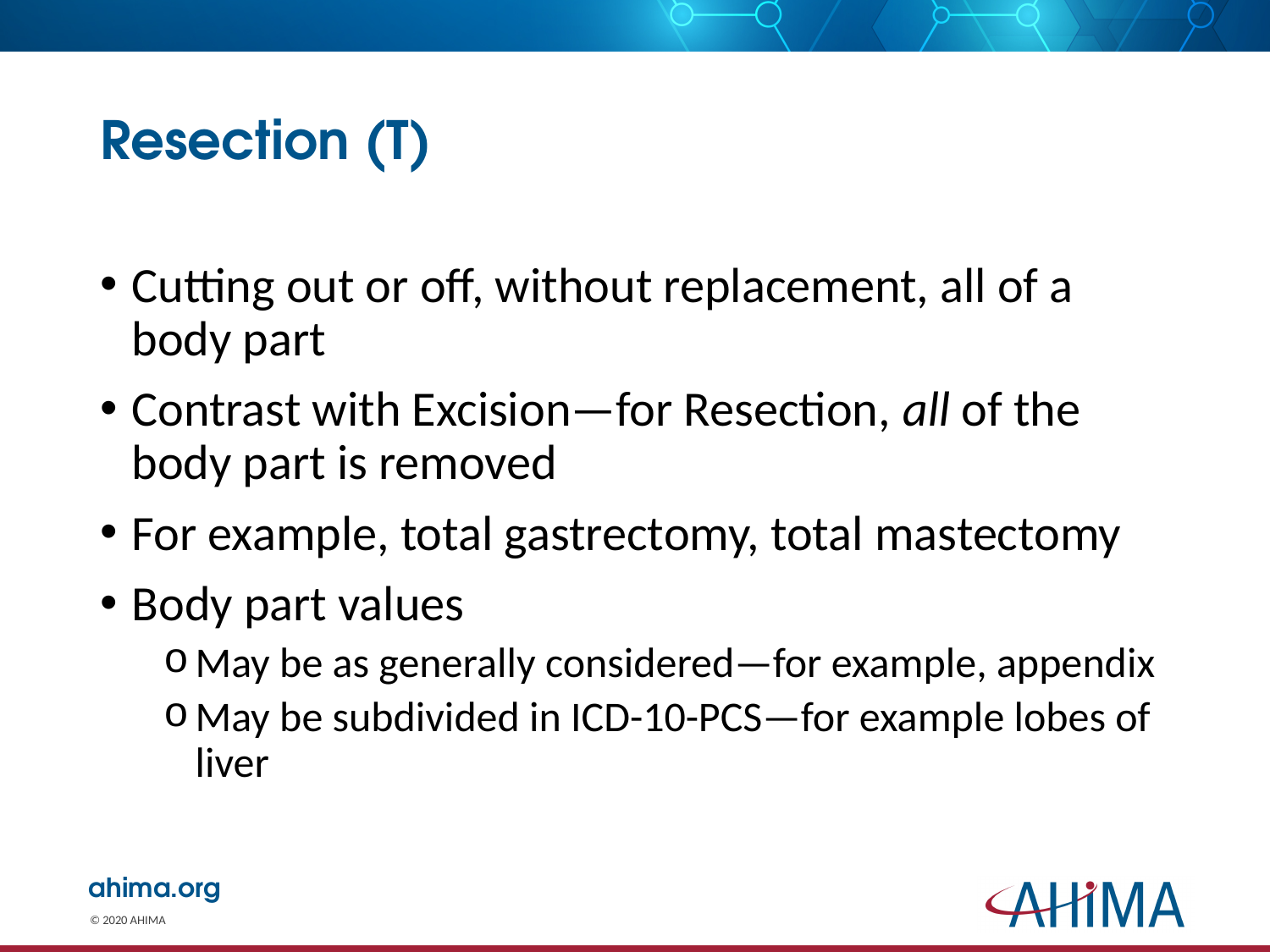

# Resection (T)
Cutting out or off, without replacement, all of a body part
Contrast with Excision—for Resection, all of the body part is removed
For example, total gastrectomy, total mastectomy
Body part values
May be as generally considered—for example, appendix
May be subdivided in ICD-10-PCS—for example lobes of liver